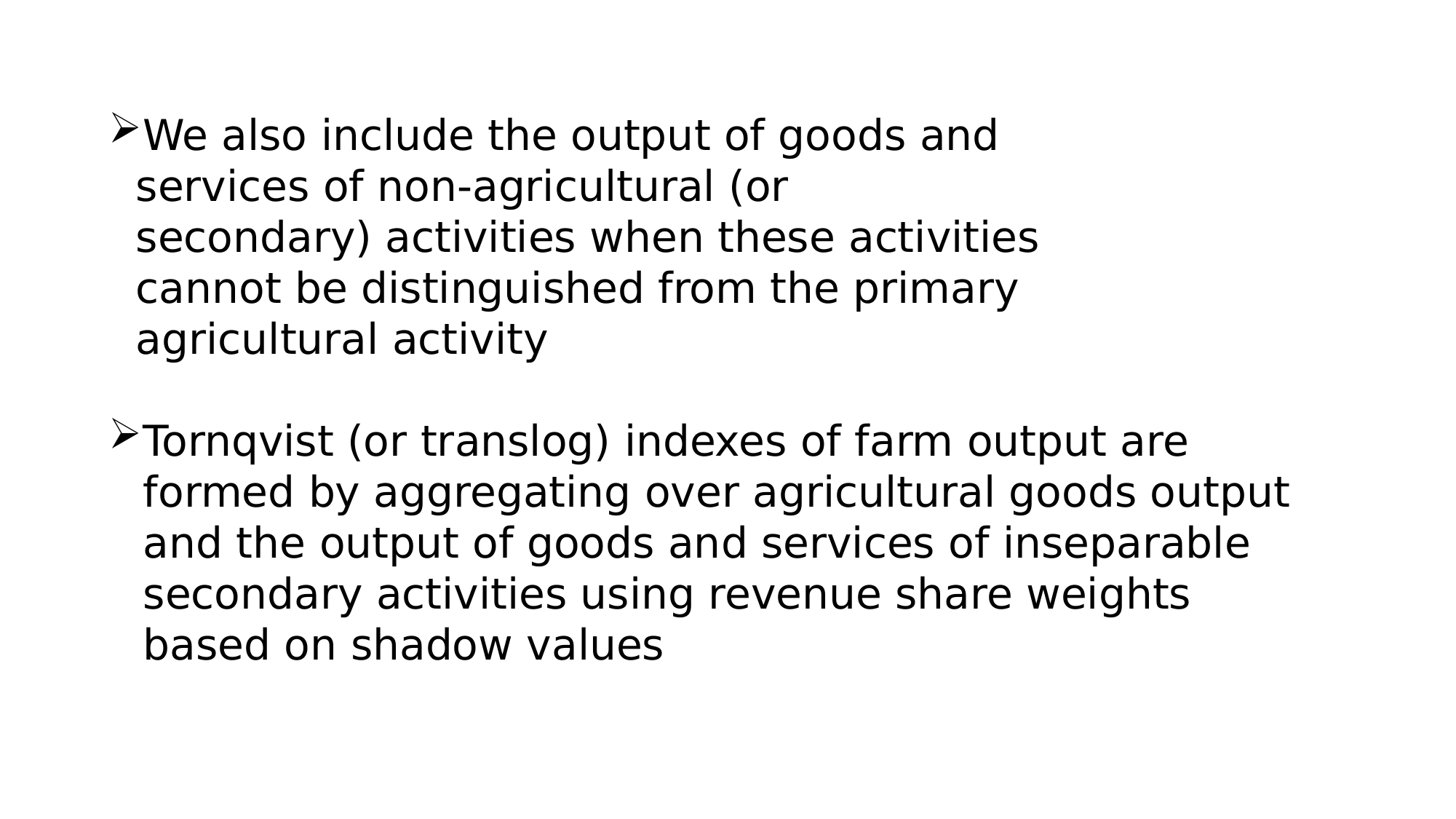

We also include the output of goods and
  services of non-agricultural (or
  secondary) activities when these activities
  cannot be distinguished from the primary
  agricultural activity

Tornqvist (or translog) indexes of farm output are formed by aggregating over agricultural goods output and the output of goods and services of inseparable secondary activities using revenue share weights based on shadow values